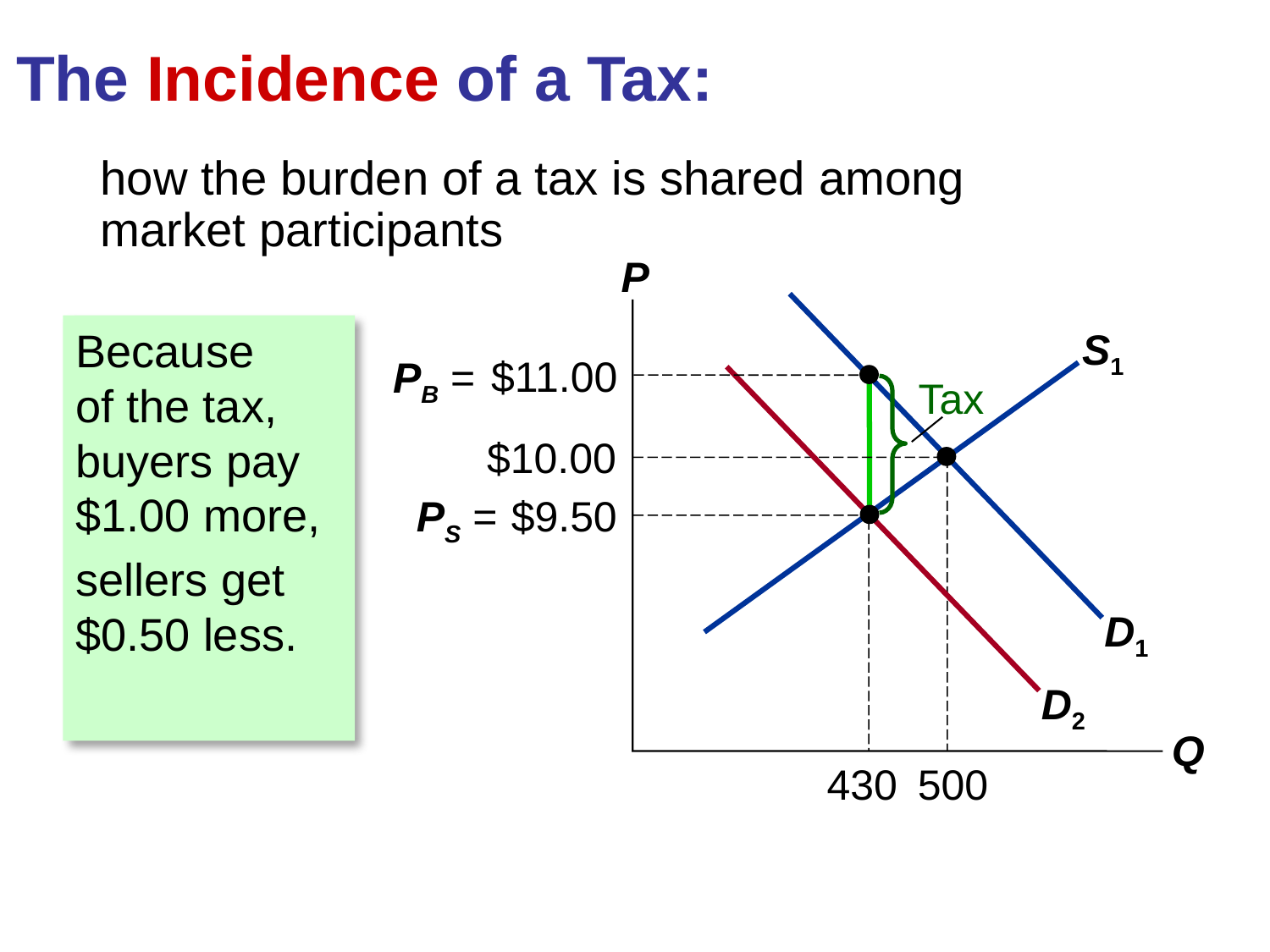

# The Incidence of a Tax:
how the burden of a tax is shared among
market participants
P

Q

D1
Because
of the tax,
buyers pay
$1.00 more,
sellers get
$0.50 less.
S1

PB =
$11.00

Tax

D2

430
$10.00

500
PS =
$9.50